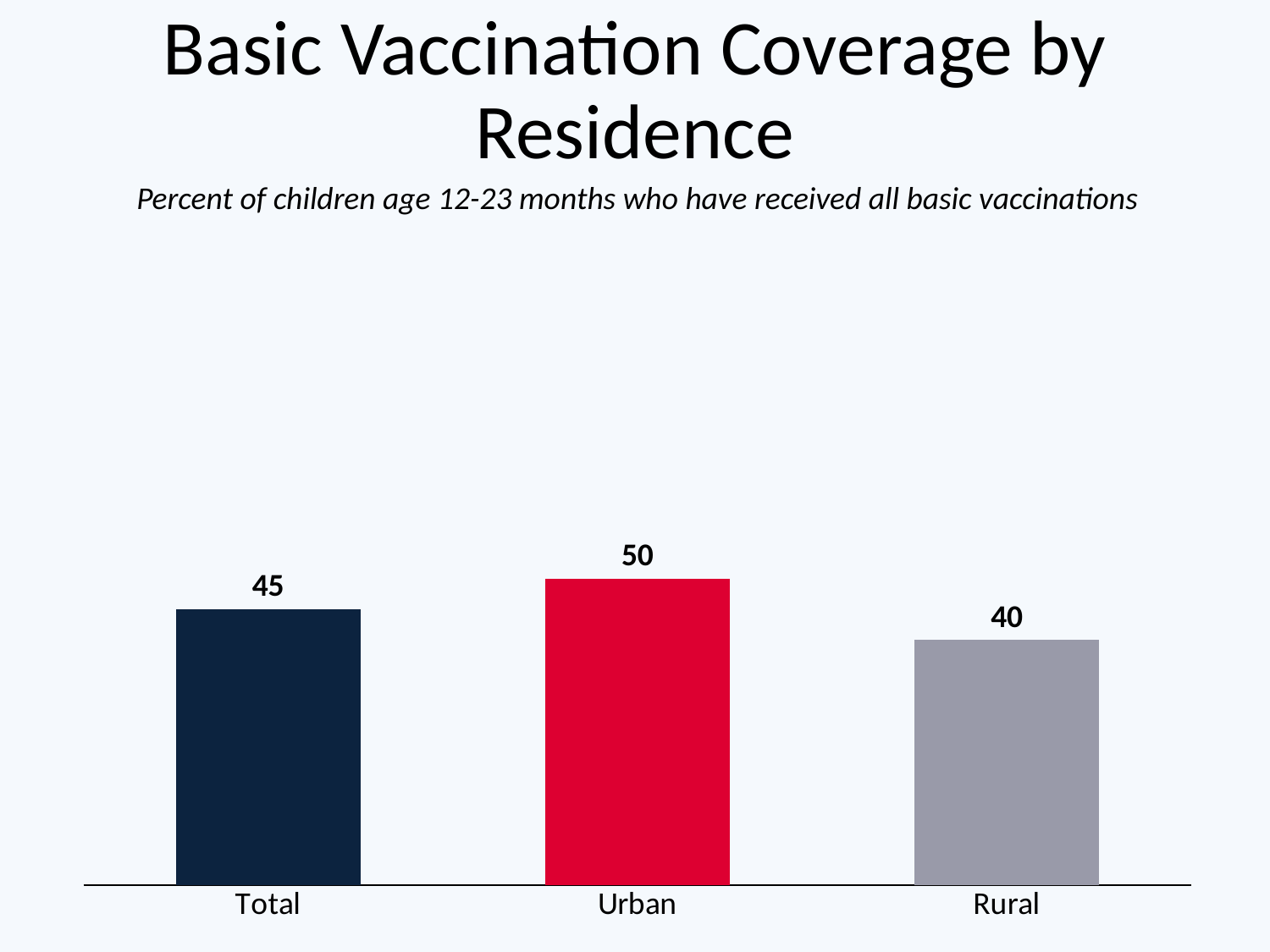

# Basic Vaccination Coverage by Residence
Percent of children age 12-23 months who have received all basic vaccinations

### Chart

| Category | Series 1 |
|---|---|
| Total | 45.0 |
| Urban | 50.0 |
| Rural | 40.0 |